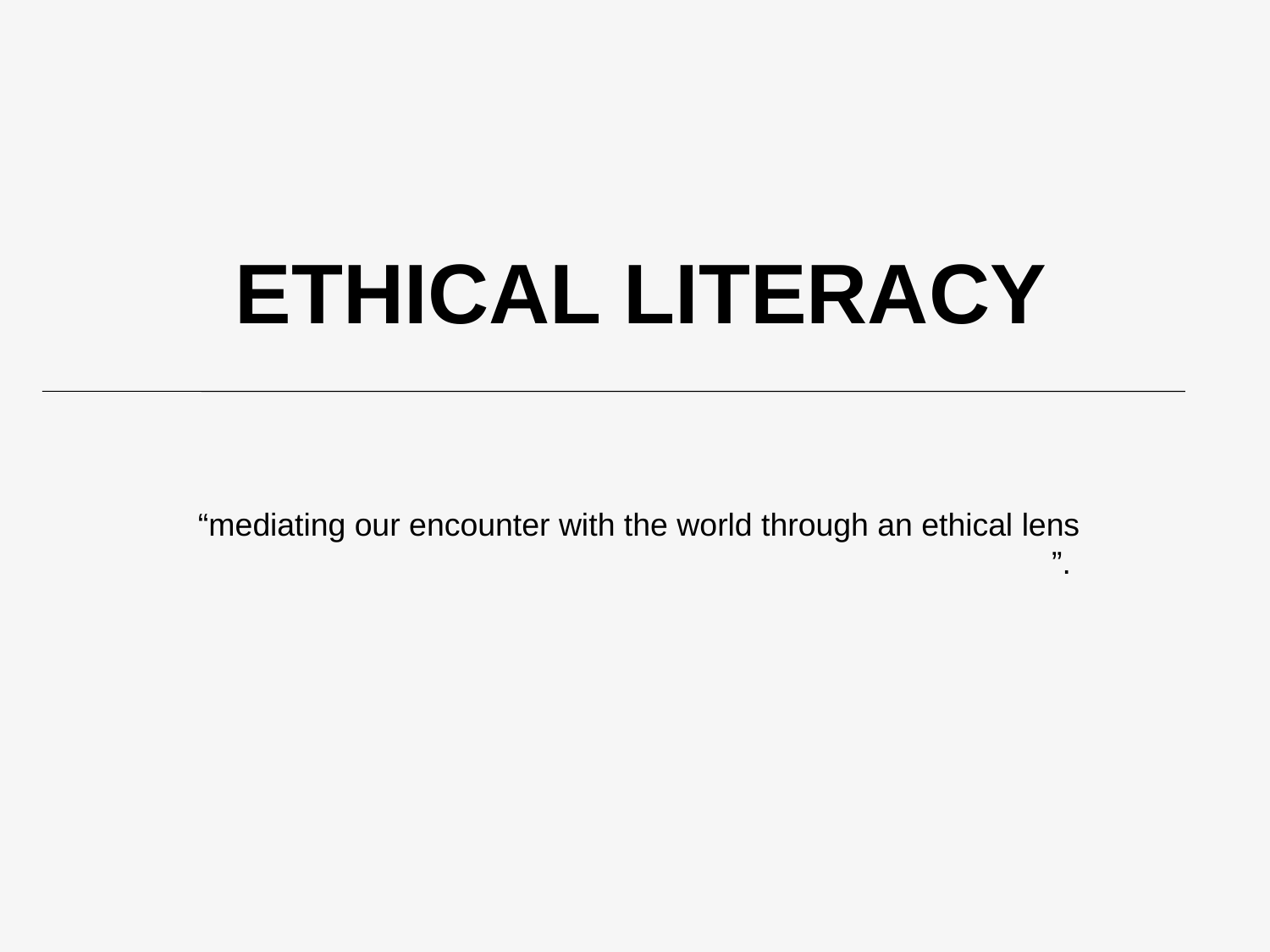

# ETHICAL LITERACY

“mediating our encounter with the world through an ethical lens ”.